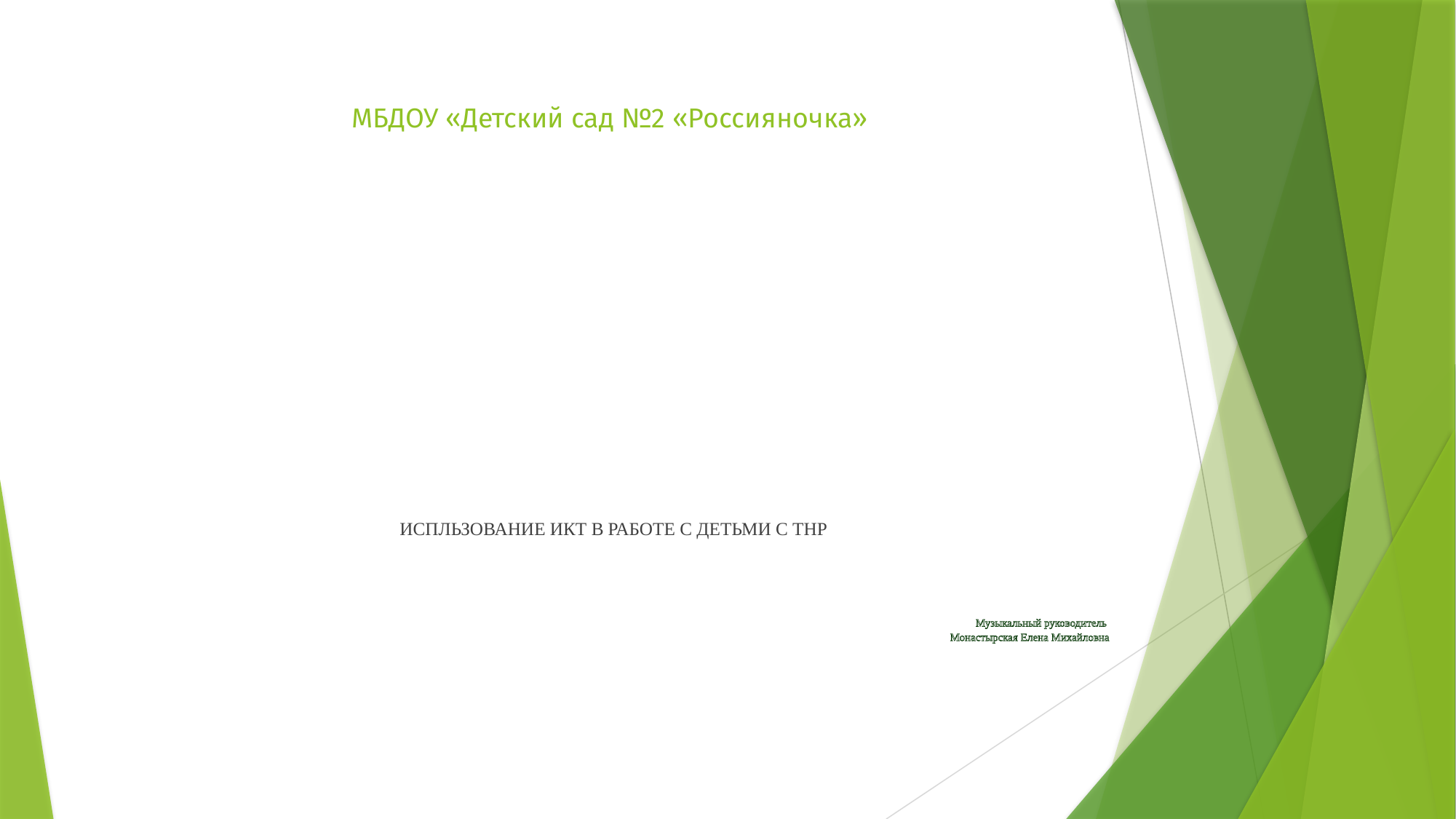

# МБДОУ «Детский сад №2 «Россияночка»
ИСПЛЬЗОВАНИЕ ИКТ В РАБОТЕ С ДЕТЬМИ С ТНР

Музыкальный руководитель
Монастырская Елена Михайловна